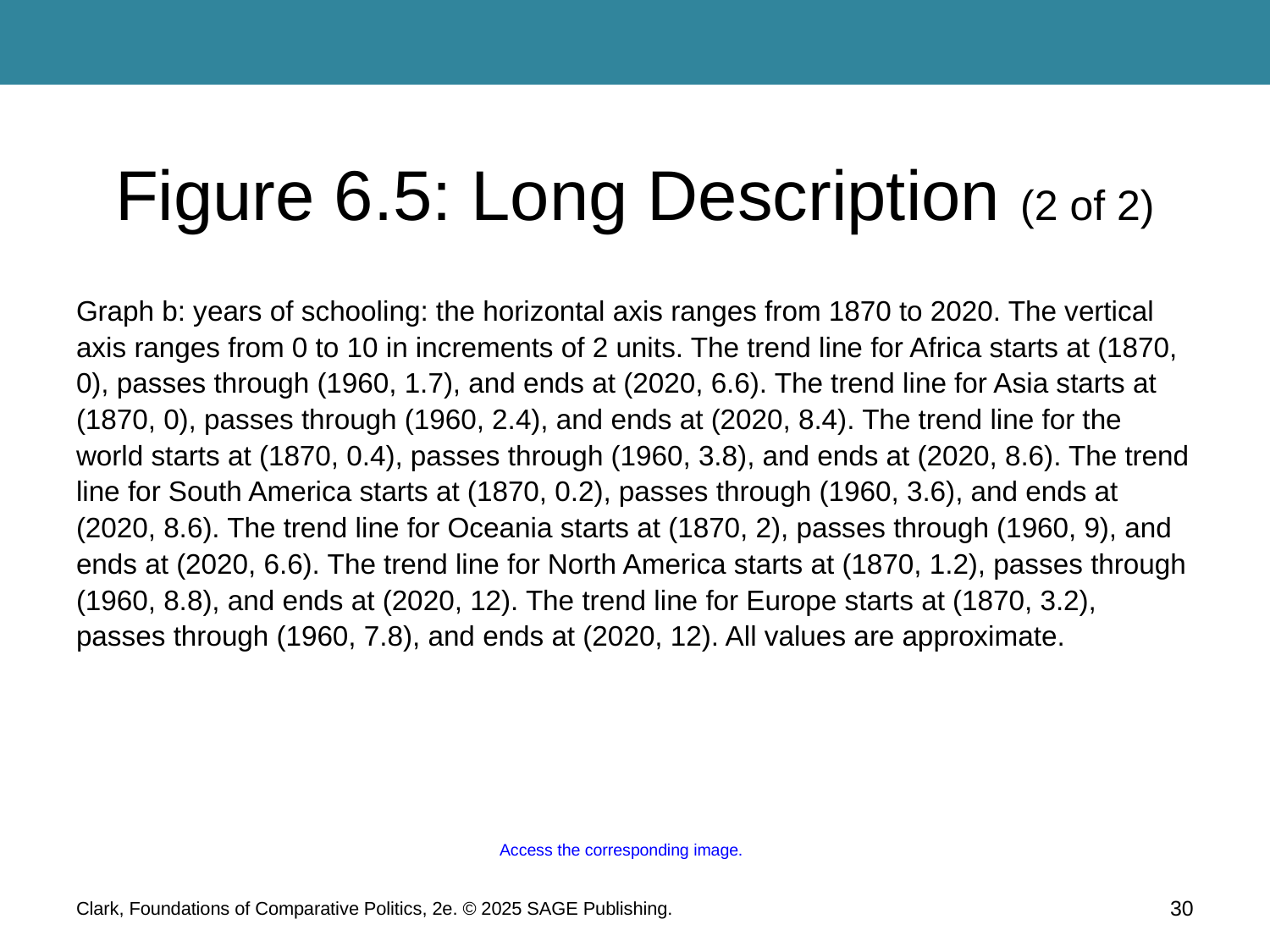

# Figure 6.5: Long Description (2 of 2)
Graph b: years of schooling: the horizontal axis ranges from 1870 to 2020. The vertical axis ranges from 0 to 10 in increments of 2 units. The trend line for Africa starts at (1870, 0), passes through (1960, 1.7), and ends at (2020, 6.6). The trend line for Asia starts at (1870, 0), passes through (1960, 2.4), and ends at (2020, 8.4). The trend line for the world starts at (1870, 0.4), passes through (1960, 3.8), and ends at (2020, 8.6). The trend line for South America starts at (1870, 0.2), passes through (1960, 3.6), and ends at (2020, 8.6). The trend line for Oceania starts at (1870, 2), passes through (1960, 9), and ends at (2020, 6.6). The trend line for North America starts at (1870, 1.2), passes through (1960, 8.8), and ends at (2020, 12). The trend line for Europe starts at (1870, 3.2), passes through (1960, 7.8), and ends at (2020, 12). All values are approximate.
Access the corresponding image.
30
Clark, Foundations of Comparative Politics, 2e. © 2025 SAGE Publishing.